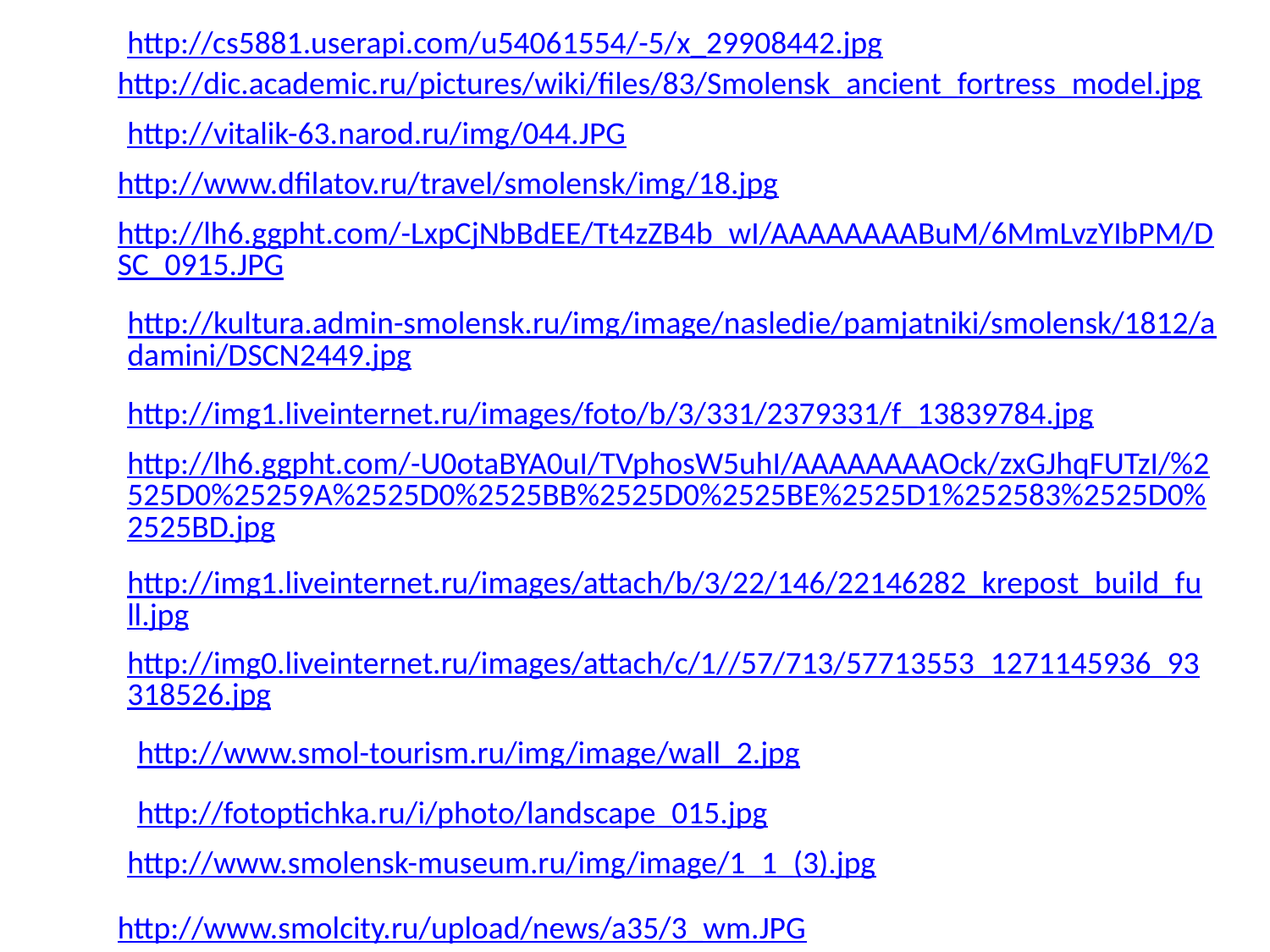

http://cs5881.userapi.com/u54061554/-5/x_29908442.jpg
http://dic.academic.ru/pictures/wiki/files/83/Smolensk_ancient_fortress_model.jpg
http://vitalik-63.narod.ru/img/044.JPG
http://www.dfilatov.ru/travel/smolensk/img/18.jpg
http://lh6.ggpht.com/-LxpCjNbBdEE/Tt4zZB4b_wI/AAAAAAAABuM/6MmLvzYIbPM/DSC_0915.JPG
http://kultura.admin-smolensk.ru/img/image/nasledie/pamjatniki/smolensk/1812/adamini/DSCN2449.jpg
http://img1.liveinternet.ru/images/foto/b/3/331/2379331/f_13839784.jpg
http://lh6.ggpht.com/-U0otaBYA0uI/TVphosW5uhI/AAAAAAAAOck/zxGJhqFUTzI/%2525D0%25259A%2525D0%2525BB%2525D0%2525BE%2525D1%252583%2525D0%2525BD.jpg
http://img1.liveinternet.ru/images/attach/b/3/22/146/22146282_krepost_build_full.jpg
http://img0.liveinternet.ru/images/attach/c/1//57/713/57713553_1271145936_93318526.jpg
http://www.smol-tourism.ru/img/image/wall_2.jpg
http://fotoptichka.ru/i/photo/landscape_015.jpg
http://www.smolensk-museum.ru/img/image/1_1_(3).jpg
http://www.smolcity.ru/upload/news/a35/3_wm.JPG